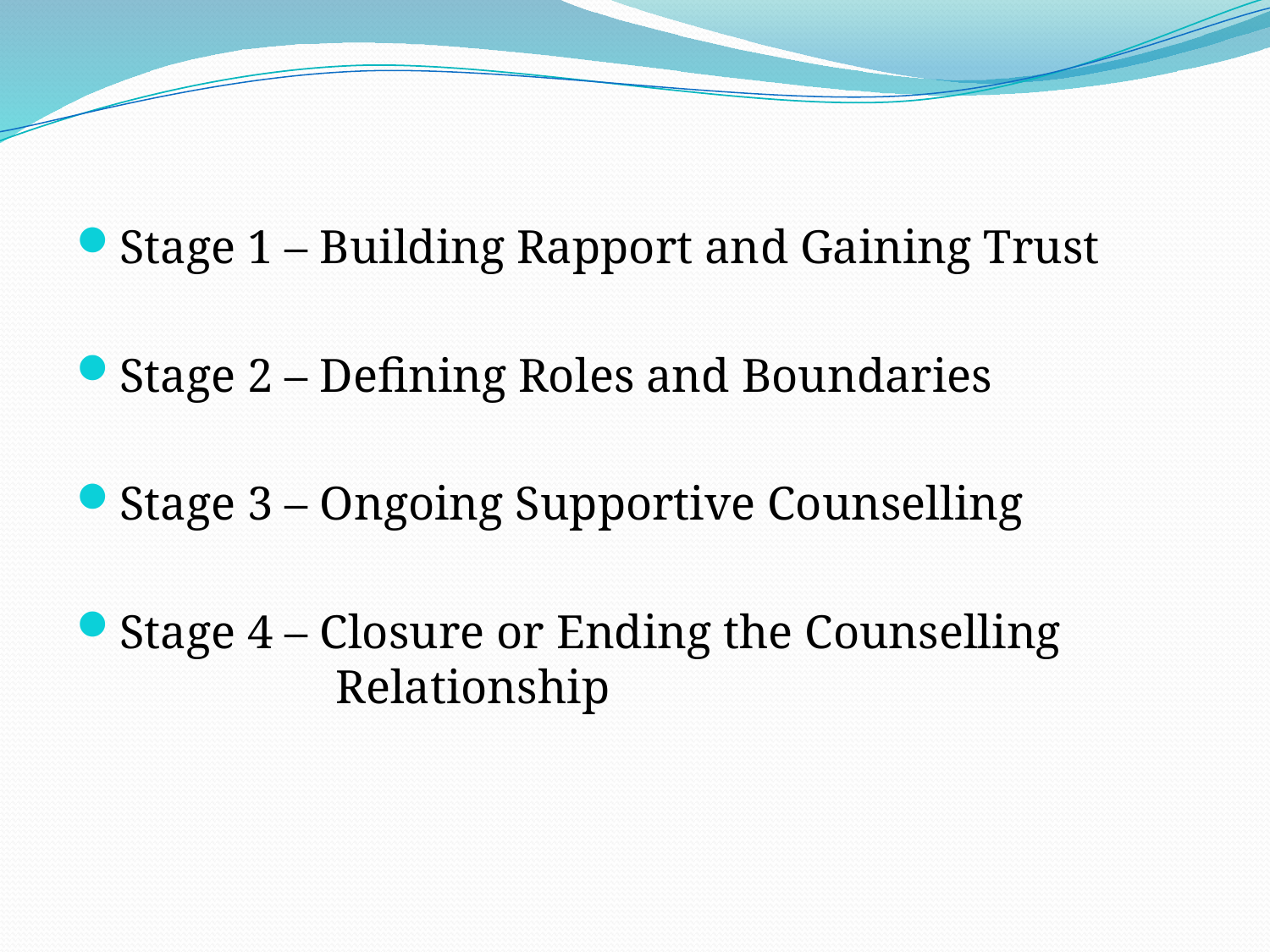

Stage 1 – Building Rapport and Gaining Trust

Stage 2 – Defining Roles and Boundaries

Stage 3 – Ongoing Supportive Counselling

Stage 4 – Closure or Ending the Counselling 		        Relationship